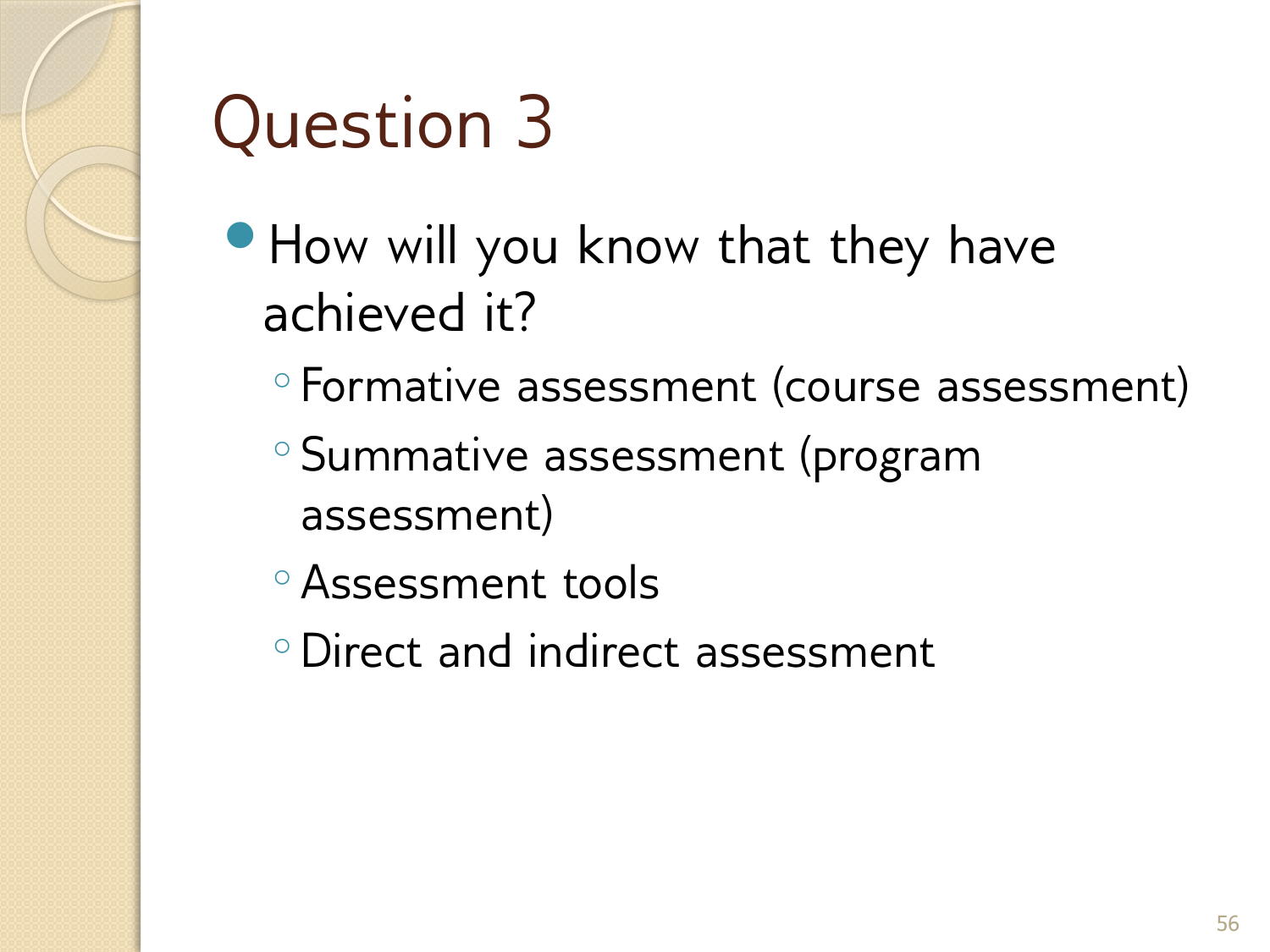

# Question 3
How will you know that they have achieved it?
Formative assessment (course assessment)
Summative assessment (program assessment)
Assessment tools
Direct and indirect assessment
56